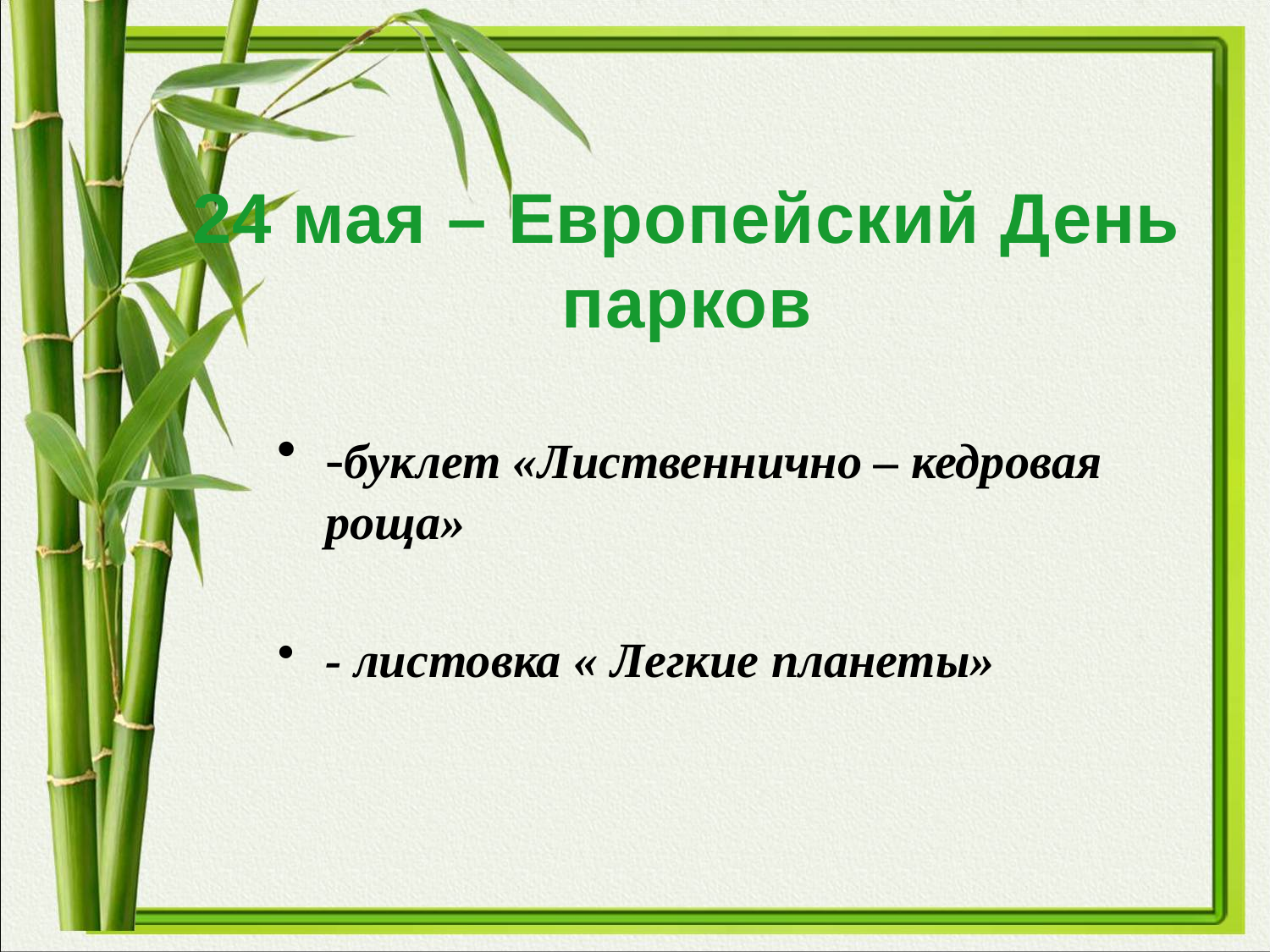

24 мая – Европейский День парков
-буклет «Лиственнично – кедровая роща»

- листовка « Легкие планеты»